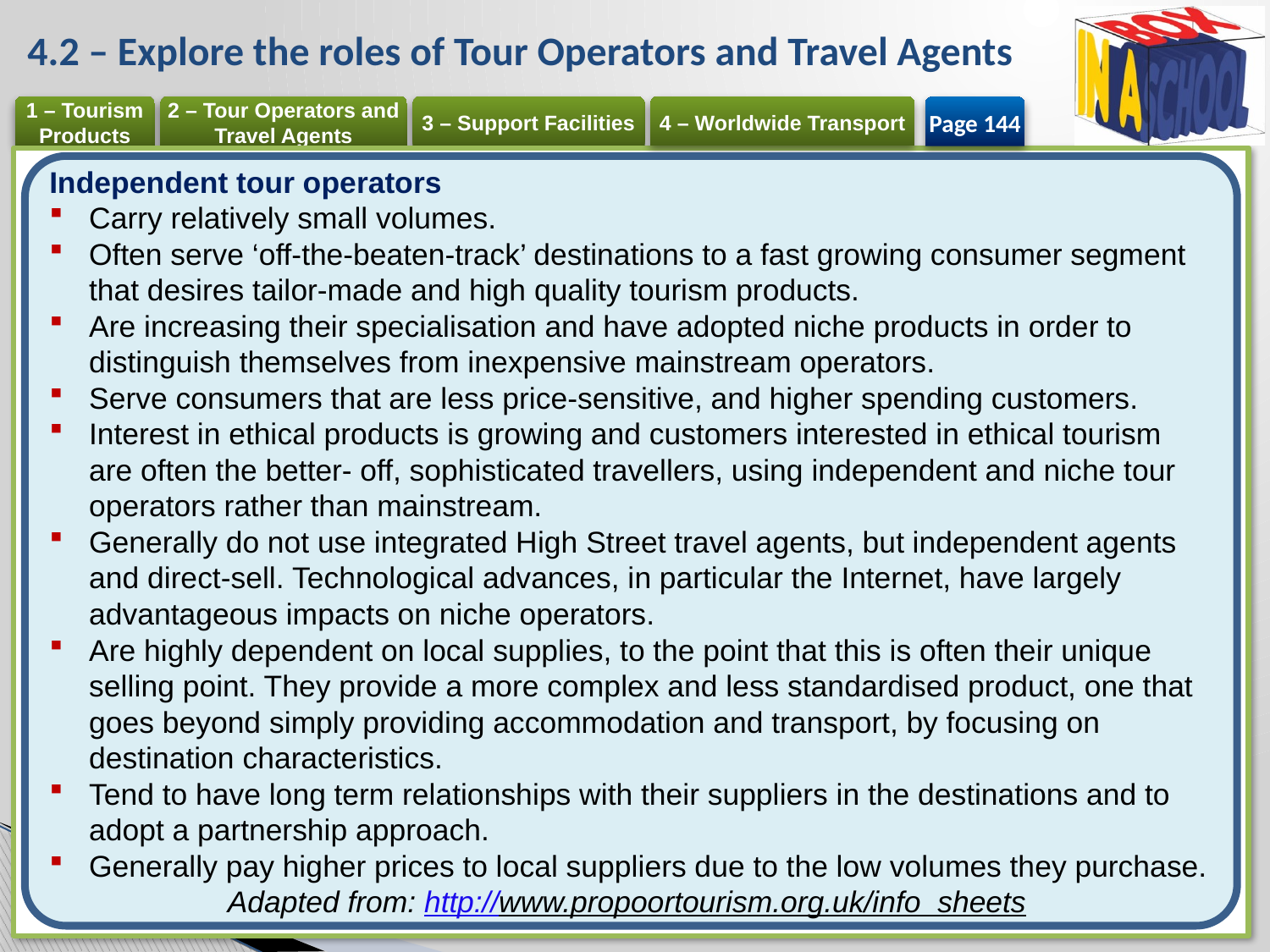

# 4.2 – Explore the roles of Tour Operators and Travel Agents
Page 144
Independent tour operators
Carry relatively small volumes.
Often serve ‘off-the-beaten-track’ destinations to a fast growing consumer segment that desires tailor-made and high quality tourism products.
Are increasing their specialisation and have adopted niche products in order to distinguish themselves from inexpensive mainstream operators.
Serve consumers that are less price-sensitive, and higher spending customers.
Interest in ethical products is growing and customers interested in ethical tourism are often the better- off, sophisticated travellers, using independent and niche tour operators rather than mainstream.
Generally do not use integrated High Street travel agents, but independent agents and direct-sell. Technological advances, in particular the Internet, have largely advantageous impacts on niche operators.
Are highly dependent on local supplies, to the point that this is often their unique selling point. They provide a more complex and less standardised product, one that goes beyond simply providing accommodation and transport, by focusing on destination characteristics.
Tend to have long term relationships with their suppliers in the destinations and to adopt a partnership approach.
Generally pay higher prices to local suppliers due to the low volumes they purchase.
Adapted from: http://www.propoortourism.org.uk/info_sheets